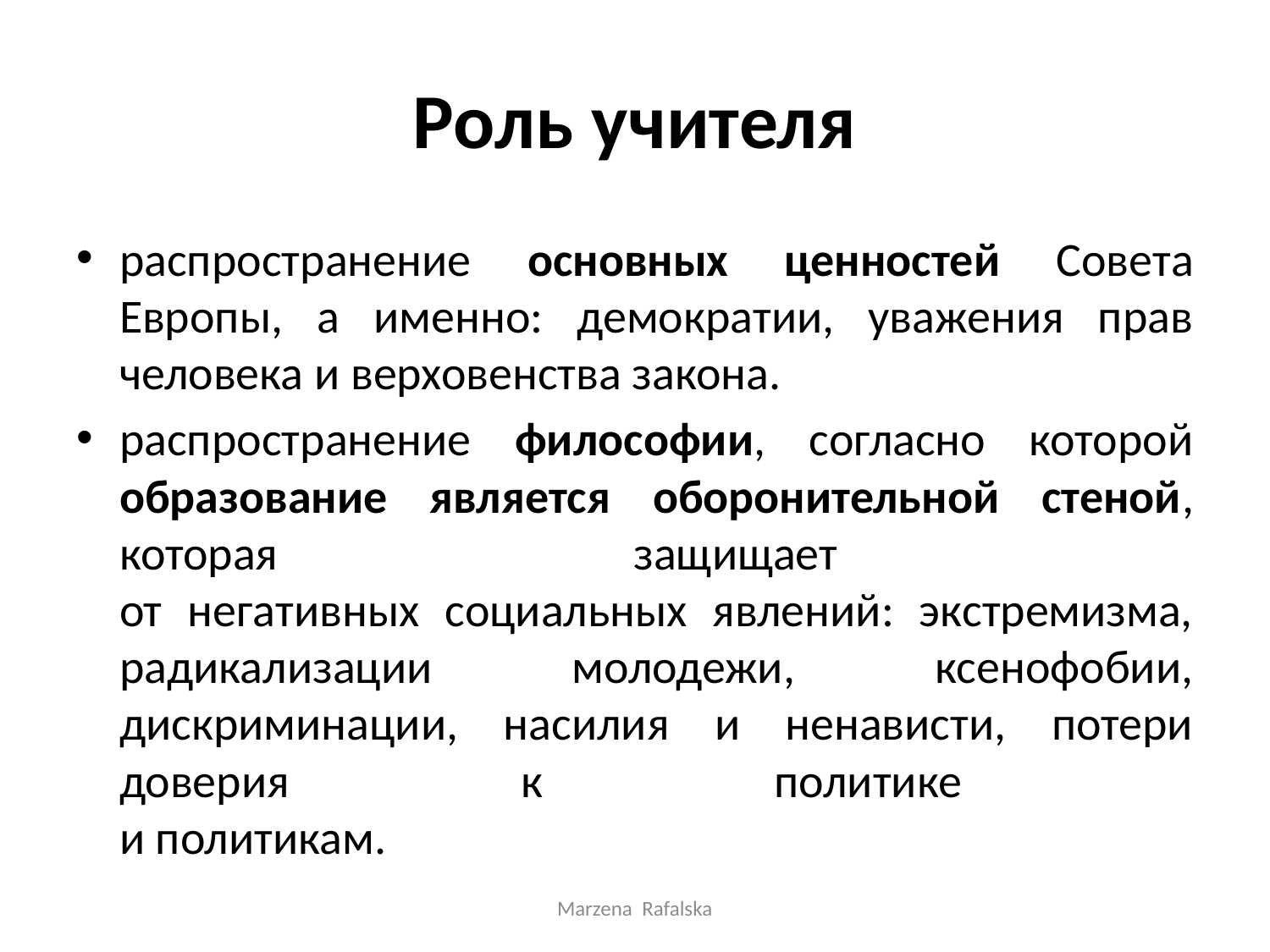

# Роль учителя
распространение основных ценностей Совета Европы, а именно: демократии, уважения прав человека и верховенства закона.
распространение философии, согласно которой образование является оборонительной стеной, которая защищает
от негативных социальных явлений: экстремизма, радикализации молодежи, ксенофобии, дискриминации, насилия и ненависти, потери доверия к политике
и политикам.
Marzena  Rafalska